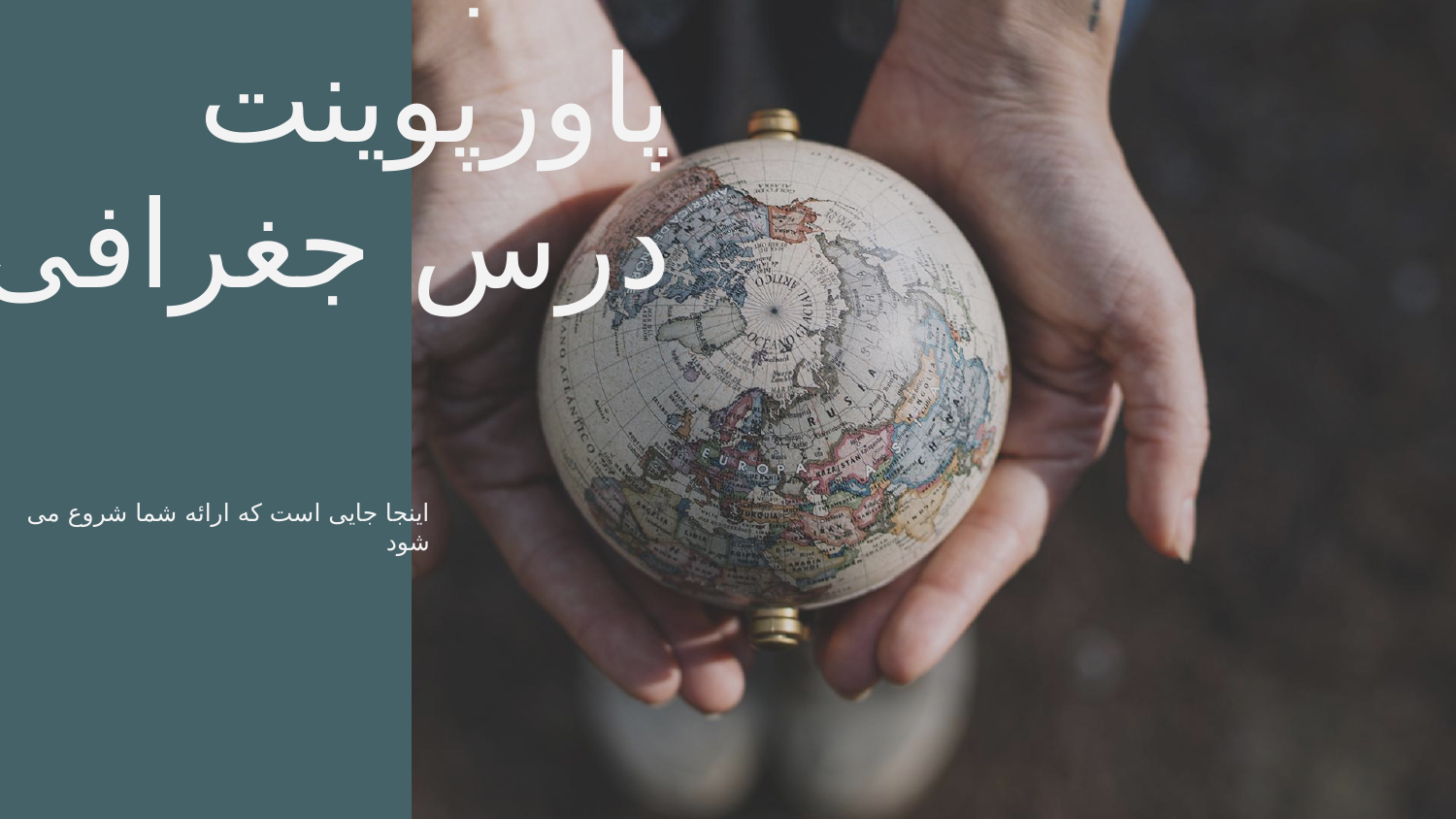

# قالب پاورپوینت درس جغرافی

اینجا جایی است که ارائه شما شروع می شود